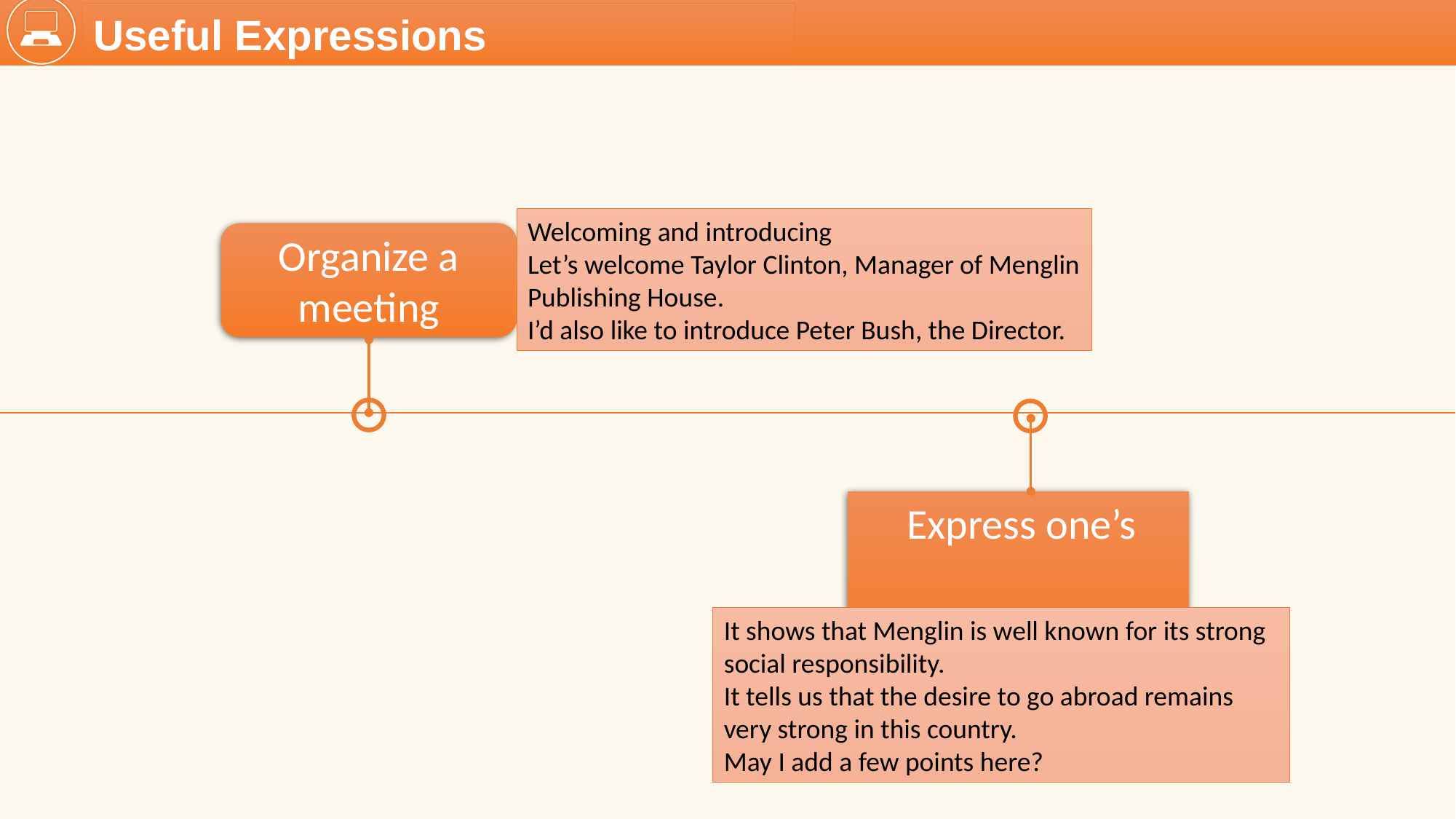

Useful Expressions
Welcoming and introducing
Let’s welcome Taylor Clinton, Manager of Menglin Publishing House.
I’d also like to introduce Peter Bush, the Director.
Organize a meeting

     Express one’s
         opinions
It shows that Menglin is well known for its strong social responsibility.
It tells us that the desire to go abroad remains very strong in this country.
May I add a few points here?